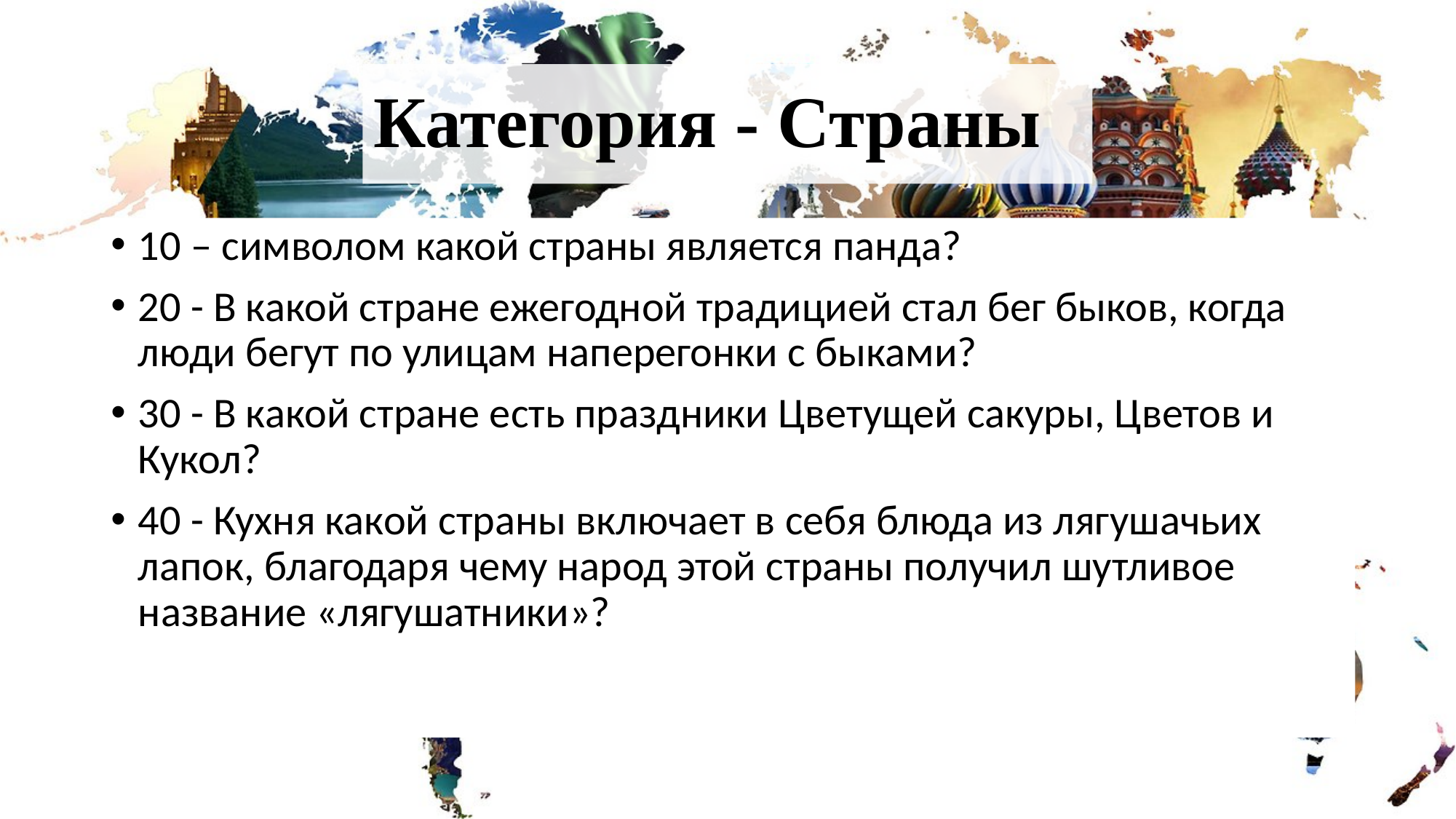

# Категория - Страны
10 – символом какой страны является панда?
20 - В какой стране ежегодной традицией стал бег быков, когда люди бегут по улицам наперегонки с быками?
30 - В какой стране есть праздники Цветущей сакуры, Цветов и Кукол?
40 - Кухня какой страны включает в себя блюда из лягушачьих лапок, благодаря чему народ этой страны получил шутливое название «лягушатники»?